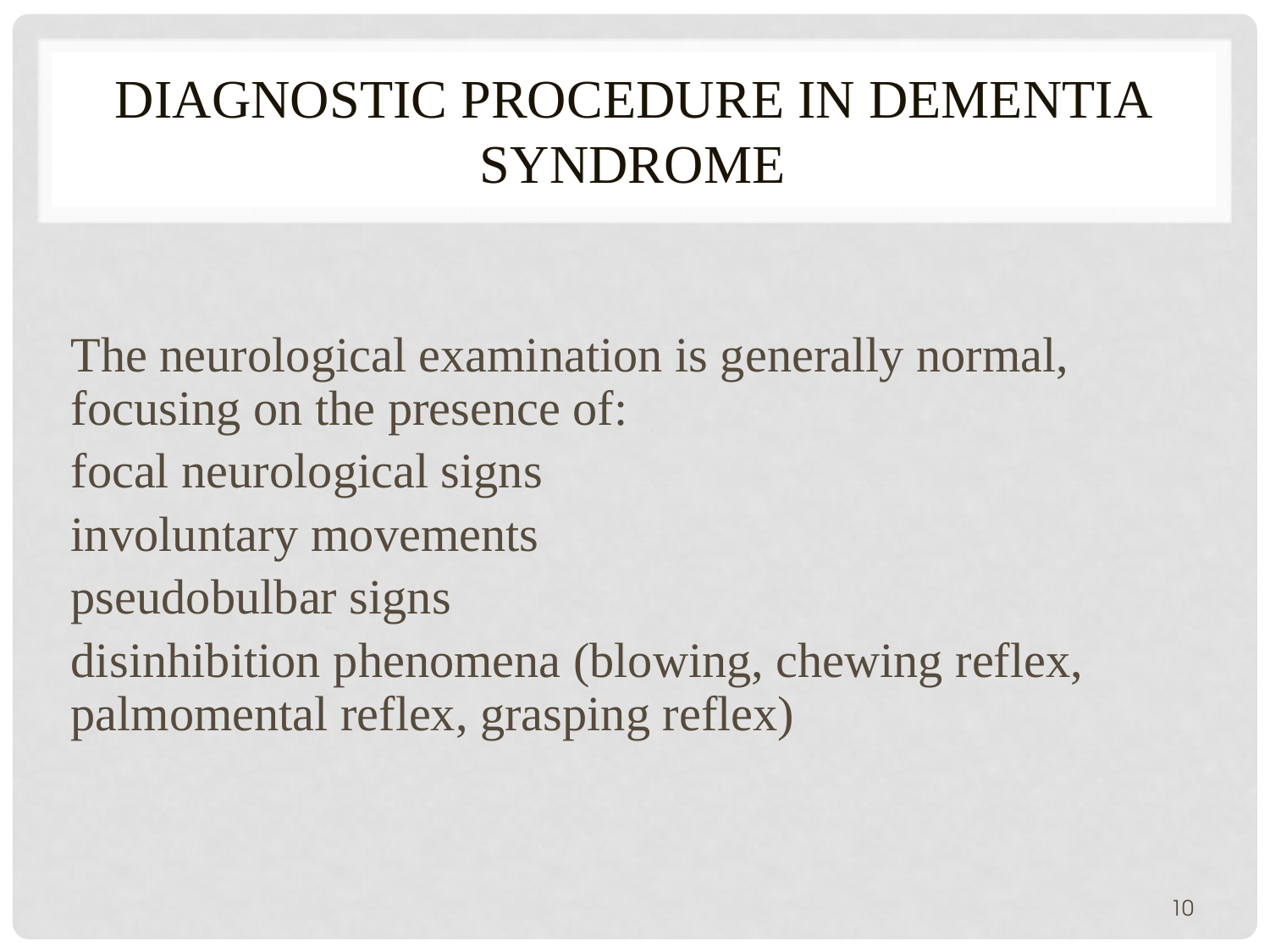

# DIAGNOSTIC PROCEDURE in dementia syndrome

The neurological examination is generally normal, focusing on the presence of:
focal neurological signs
involuntary movements
pseudobulbar signs
disinhibition phenomena (blowing, chewing reflex, palmomental reflex, grasping reflex)
10